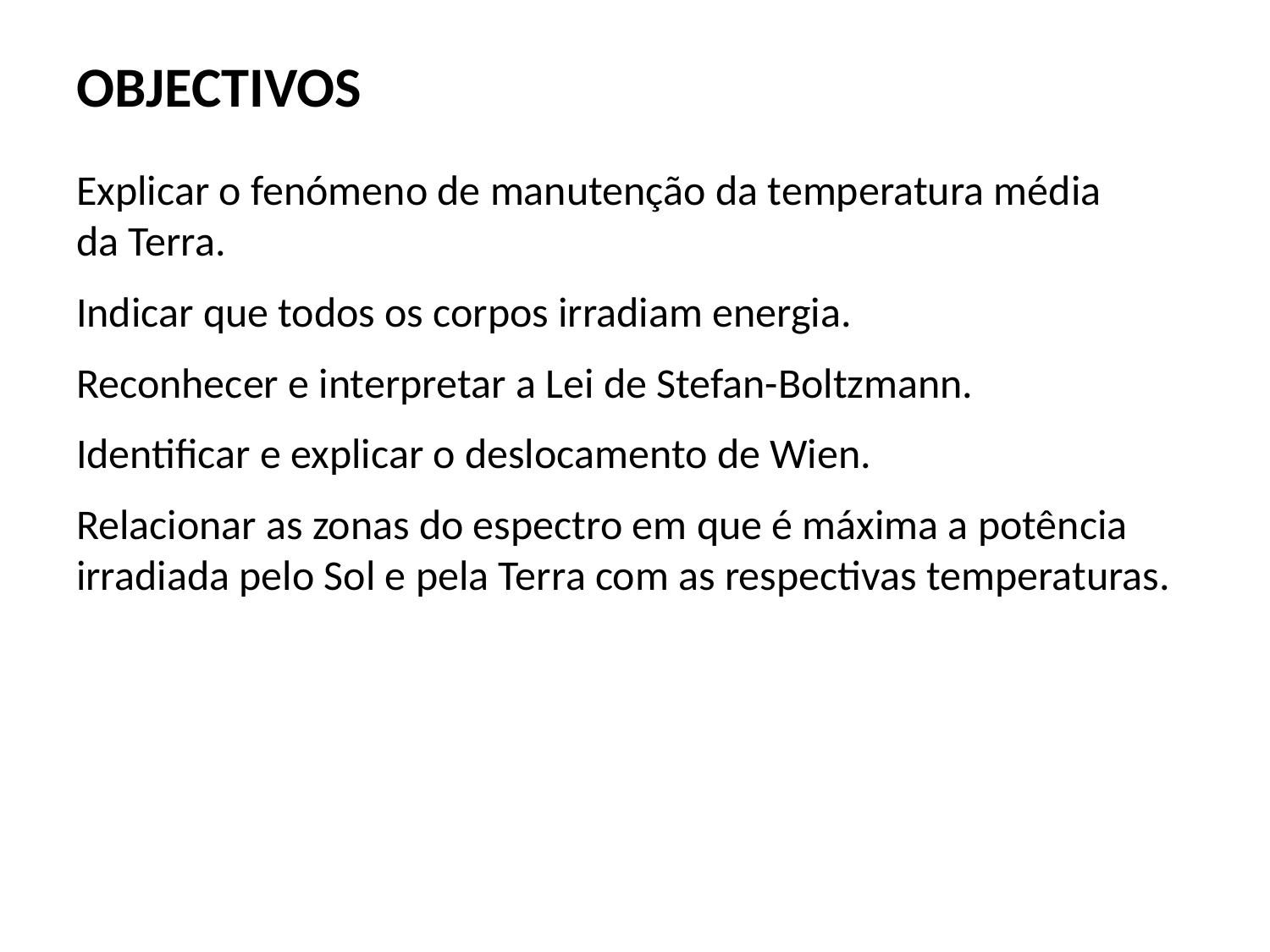

OBJECTIVOS
Explicar o fenómeno de manutenção da temperatura média
da Terra.
Indicar que todos os corpos irradiam energia.
Reconhecer e interpretar a Lei de Stefan-Boltzmann.
Identificar e explicar o deslocamento de Wien.
Relacionar as zonas do espectro em que é máxima a potência irradiada pelo Sol e pela Terra com as respectivas temperaturas.